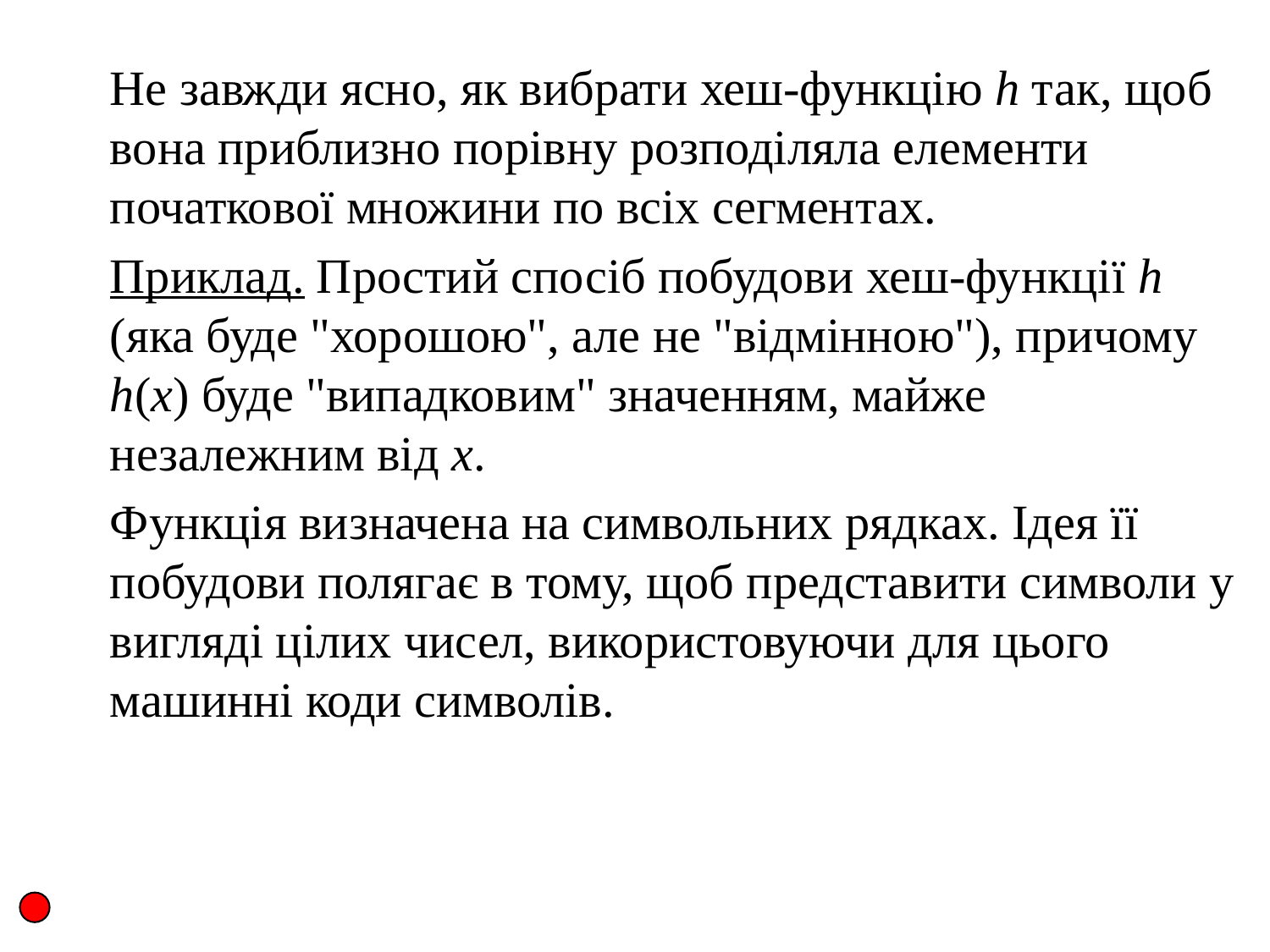

Не завжди ясно, як вибрати хеш-функцію h так, щоб вона приблизно порівну розподіляла елементи початкової множини по всіх сегментах.
	Приклад. Простий спосіб побудови хеш-функції h (яка буде "хорошою", але не "відмінною"), причому h(x) буде "випадковим" значенням, майже незалежним від х.
	Функція визначена на символьних рядках. Ідея її побудови полягає в тому, щоб представити символи у вигляді цілих чисел, використовуючи для цього машинні коди символів.